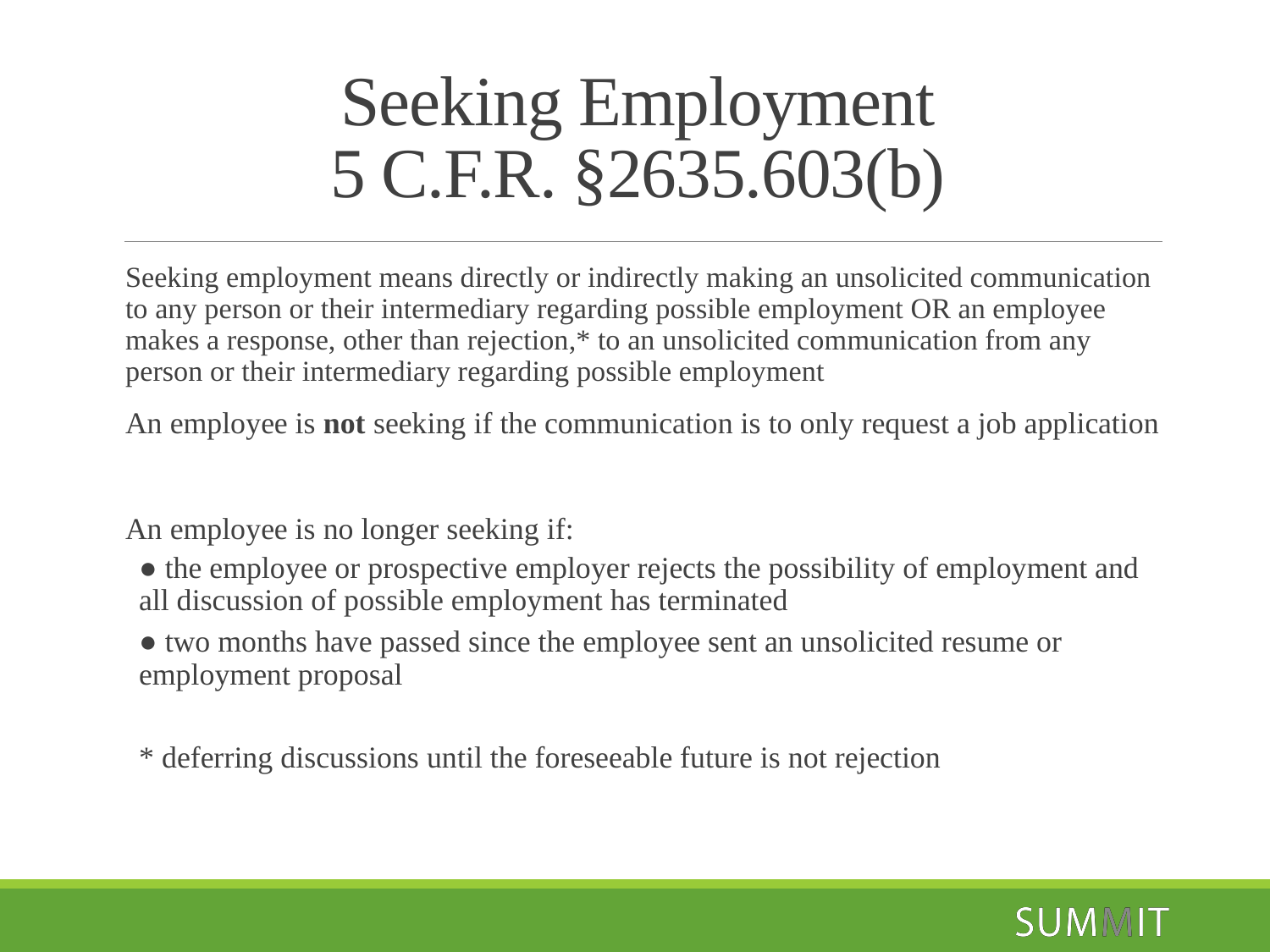

# Seeking Employment 5 C.F.R. §2635.603(b)
Seeking employment means directly or indirectly making an unsolicited communication to any person or their intermediary regarding possible employment OR an employee makes a response, other than rejection,* to an unsolicited communication from any person or their intermediary regarding possible employment
An employee is not seeking if the communication is to only request a job application

An employee is no longer seeking if:
	● the employee or prospective employer rejects the possibility of employment and all discussion of possible employment has terminated
	● two months have passed since the employee sent an unsolicited resume or employment proposal

* deferring discussions until the foreseeable future is not rejection